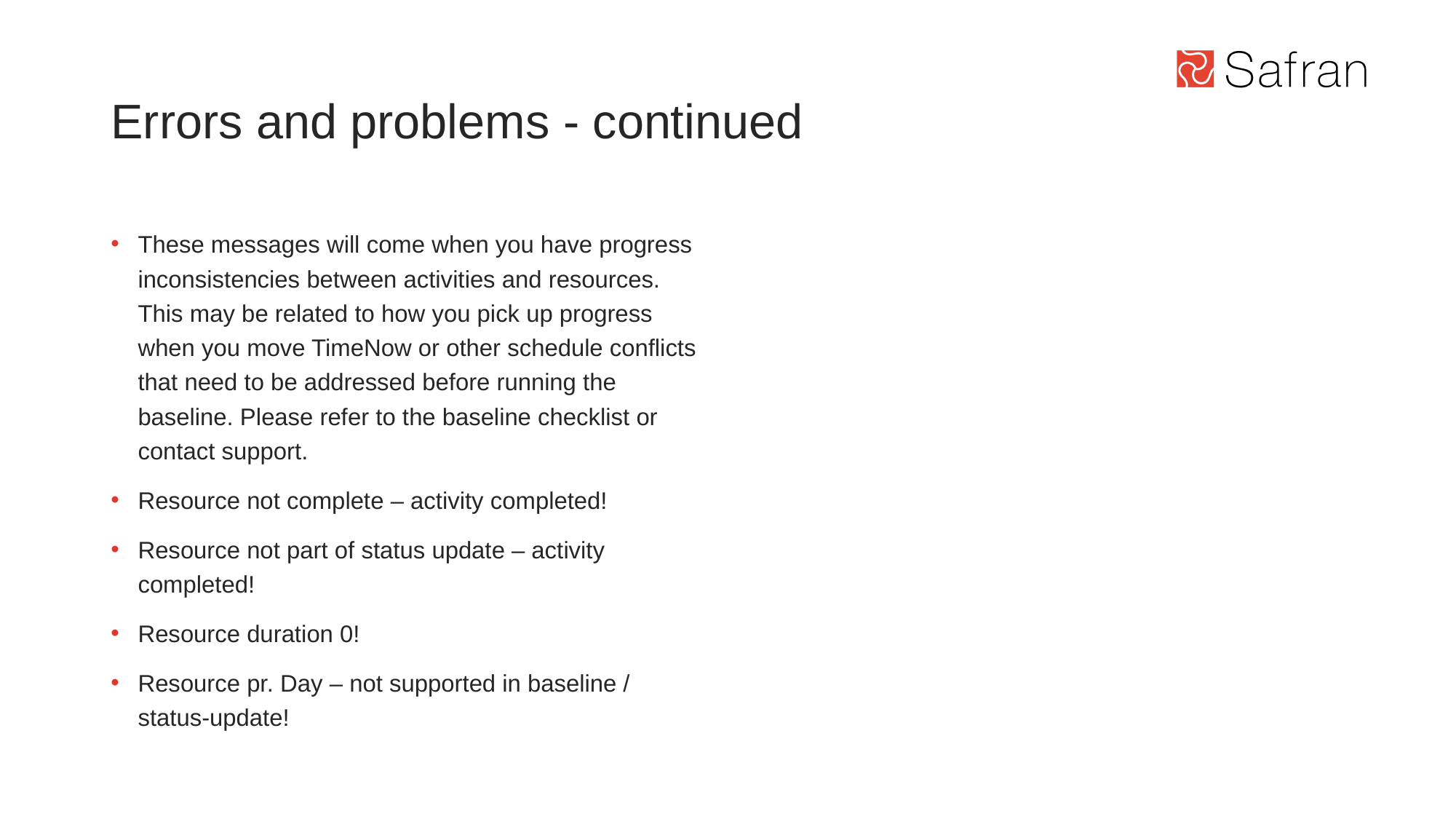

# Errors and problems - continued
These messages will come when you have progress inconsistencies between activities and resources. This may be related to how you pick up progress when you move TimeNow or other schedule conflicts that need to be addressed before running the baseline. Please refer to the baseline checklist or contact support.
Resource not complete – activity completed!
Resource not part of status update – activity completed!
Resource duration 0!
Resource pr. Day – not supported in baseline / status-update!